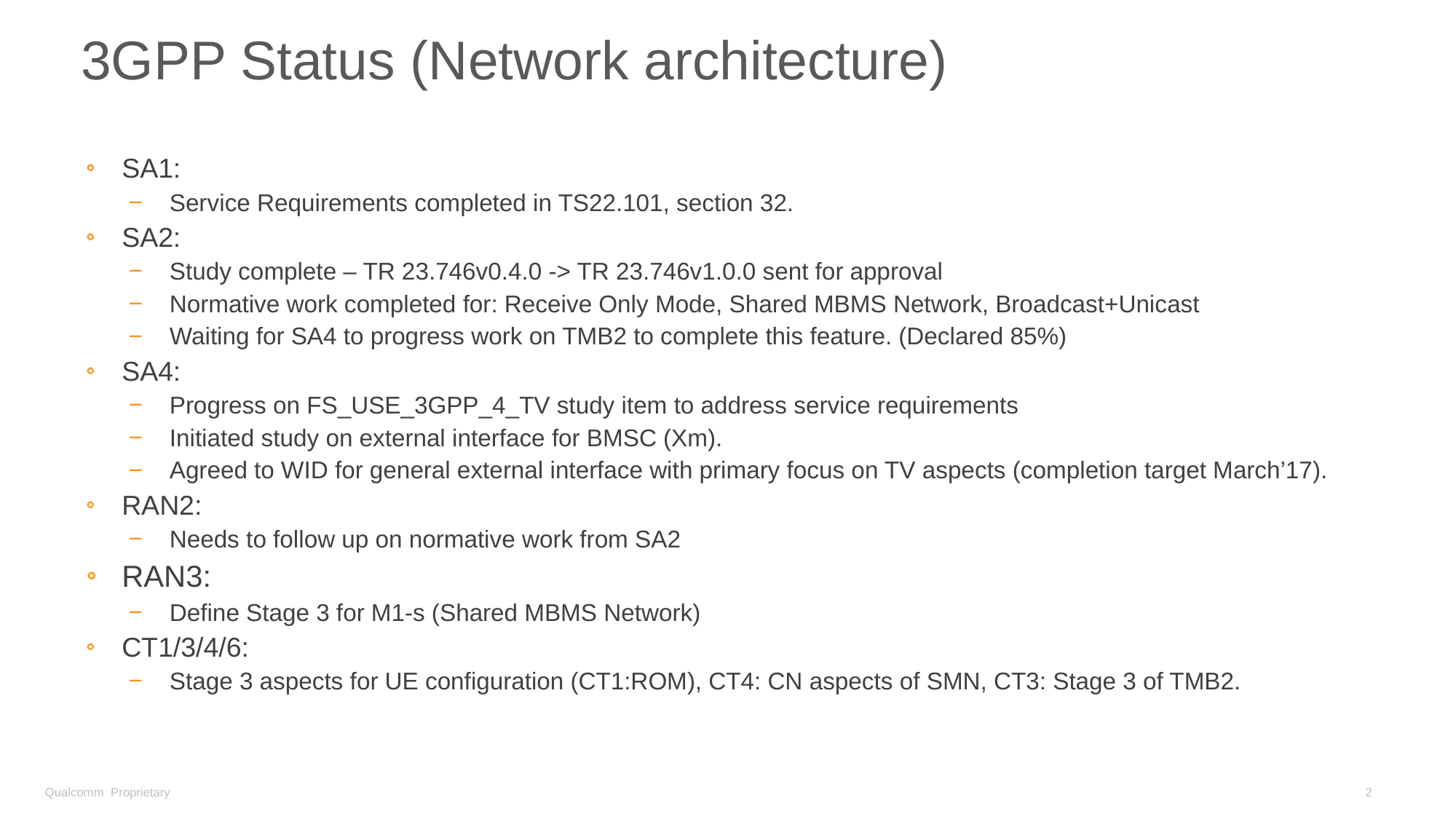

# 3GPP Status (Network architecture)
SA1:
Service Requirements completed in TS22.101, section 32.
SA2:
Study complete – TR 23.746v0.4.0 -> TR 23.746v1.0.0 sent for approval
Normative work completed for: Receive Only Mode, Shared MBMS Network, Broadcast+Unicast
Waiting for SA4 to progress work on TMB2 to complete this feature. (Declared 85%)
SA4:
Progress on FS_USE_3GPP_4_TV study item to address service requirements
Initiated study on external interface for BMSC (Xm).
Agreed to WID for general external interface with primary focus on TV aspects (completion target March’17).
RAN2:
Needs to follow up on normative work from SA2
RAN3:
Define Stage 3 for M1-s (Shared MBMS Network)
CT1/3/4/6:
Stage 3 aspects for UE configuration (CT1:ROM), CT4: CN aspects of SMN, CT3: Stage 3 of TMB2.